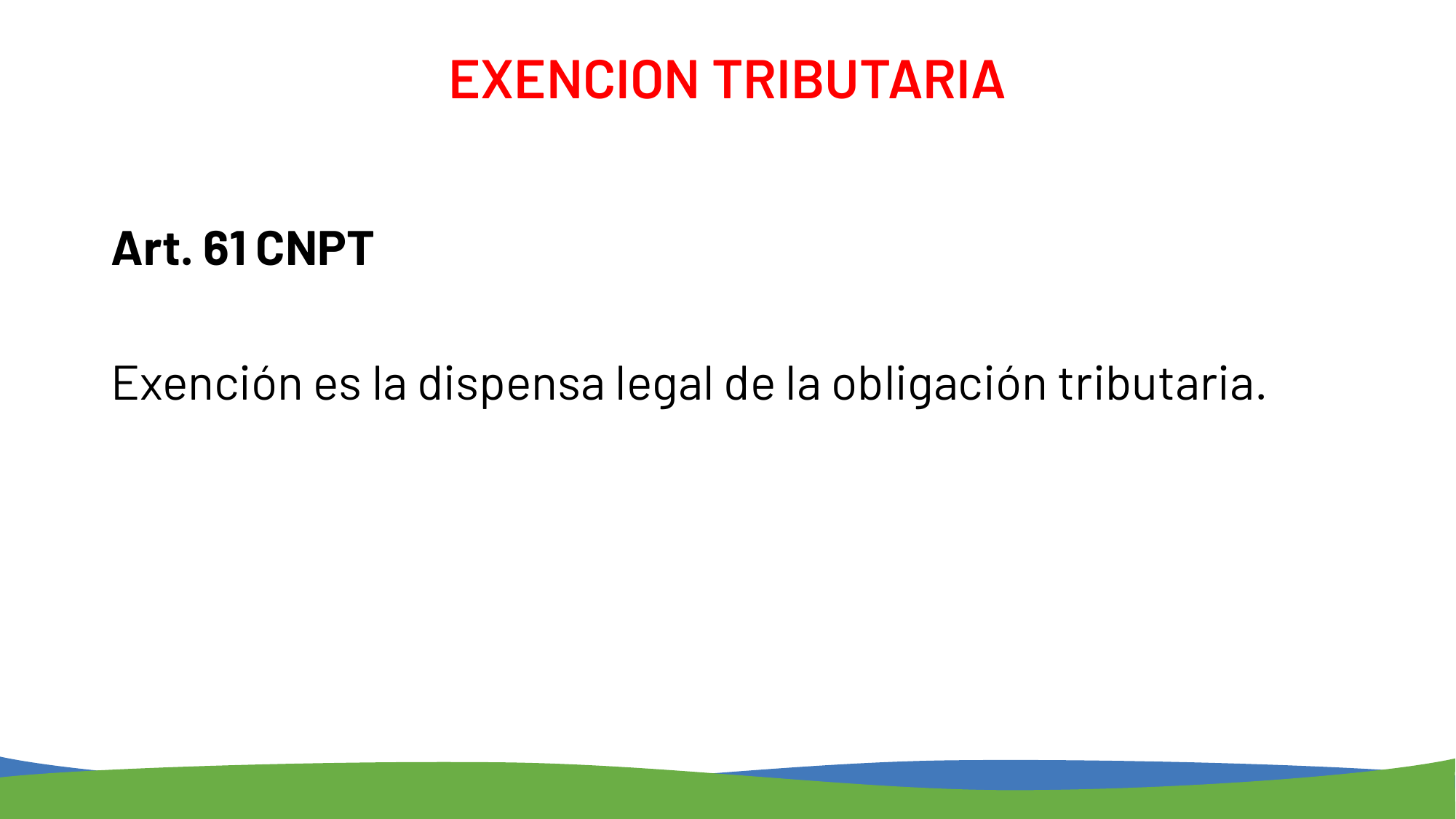

# EXENCION TRIBUTARIA
Art. 61 CNPT

Exención es la dispensa legal de la obligación tributaria.